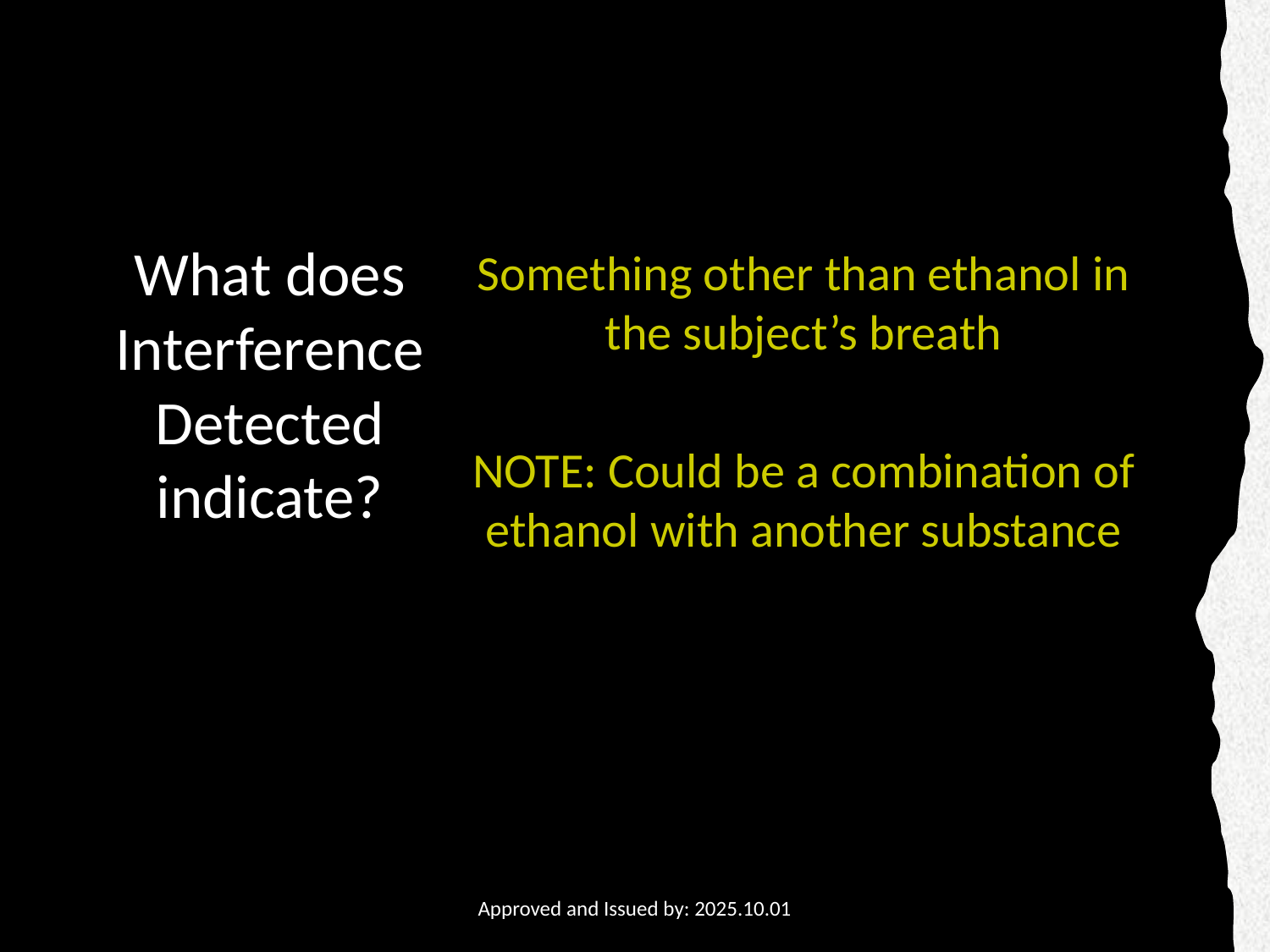

Something other than ethanol in the subject’s breath

NOTE: Could be a combination of ethanol with another substance
# What does Interference Detected indicate?
Approved and Issued by: 2025.10.01